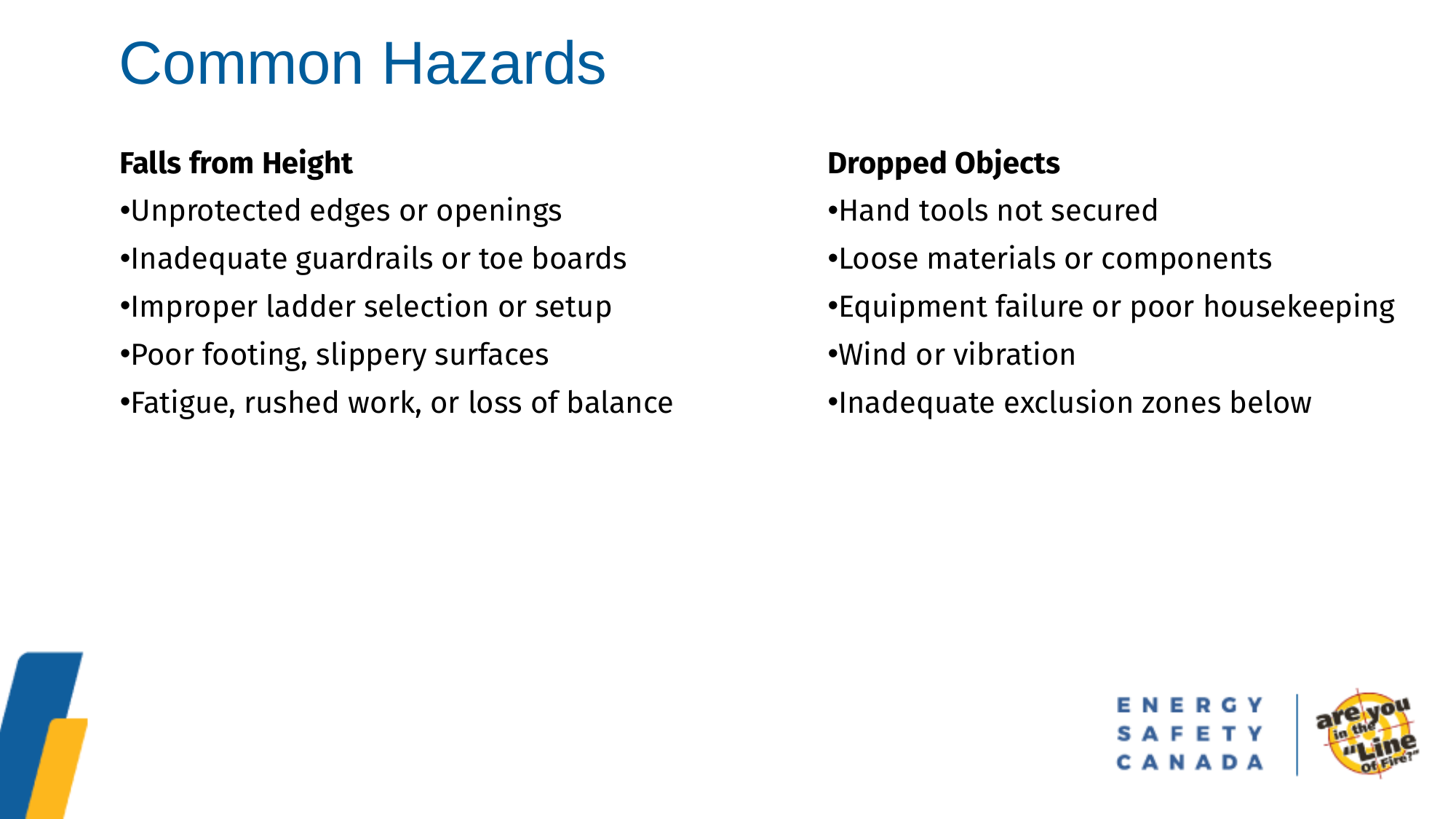

Common Hazards
Falls from Height
Unprotected edges or openings
Inadequate guardrails or toe boards
Improper ladder selection or setup
Poor footing, slippery surfaces
Fatigue, rushed work, or loss of balance

Dropped Objects
Hand tools not secured
Loose materials or components
Equipment failure or poor housekeeping
Wind or vibration
Inadequate exclusion zones below